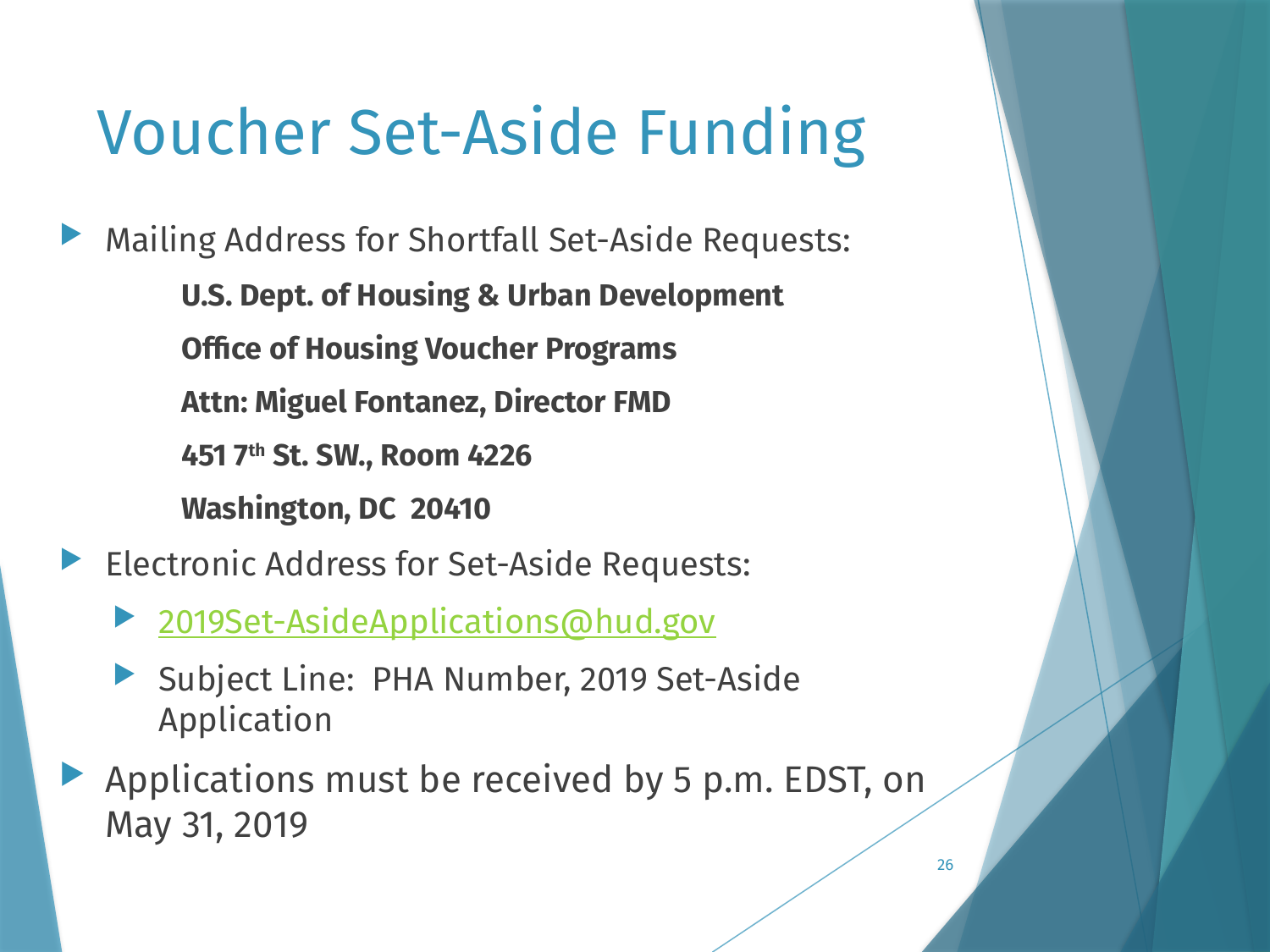

# Voucher Set-Aside Funding
Mailing Address for Shortfall Set-Aside Requests:
	U.S. Dept. of Housing & Urban Development
	Office of Housing Voucher Programs
	Attn: Miguel Fontanez, Director FMD
	451 7th St. SW., Room 4226
	Washington, DC  20410
Electronic Address for Set-Aside Requests:
2019Set-AsideApplications@hud.gov
Subject Line:  PHA Number, 2019 Set-Aside 				Application
Applications must be received by 5 p.m. EDST, on May 31, 2019
26